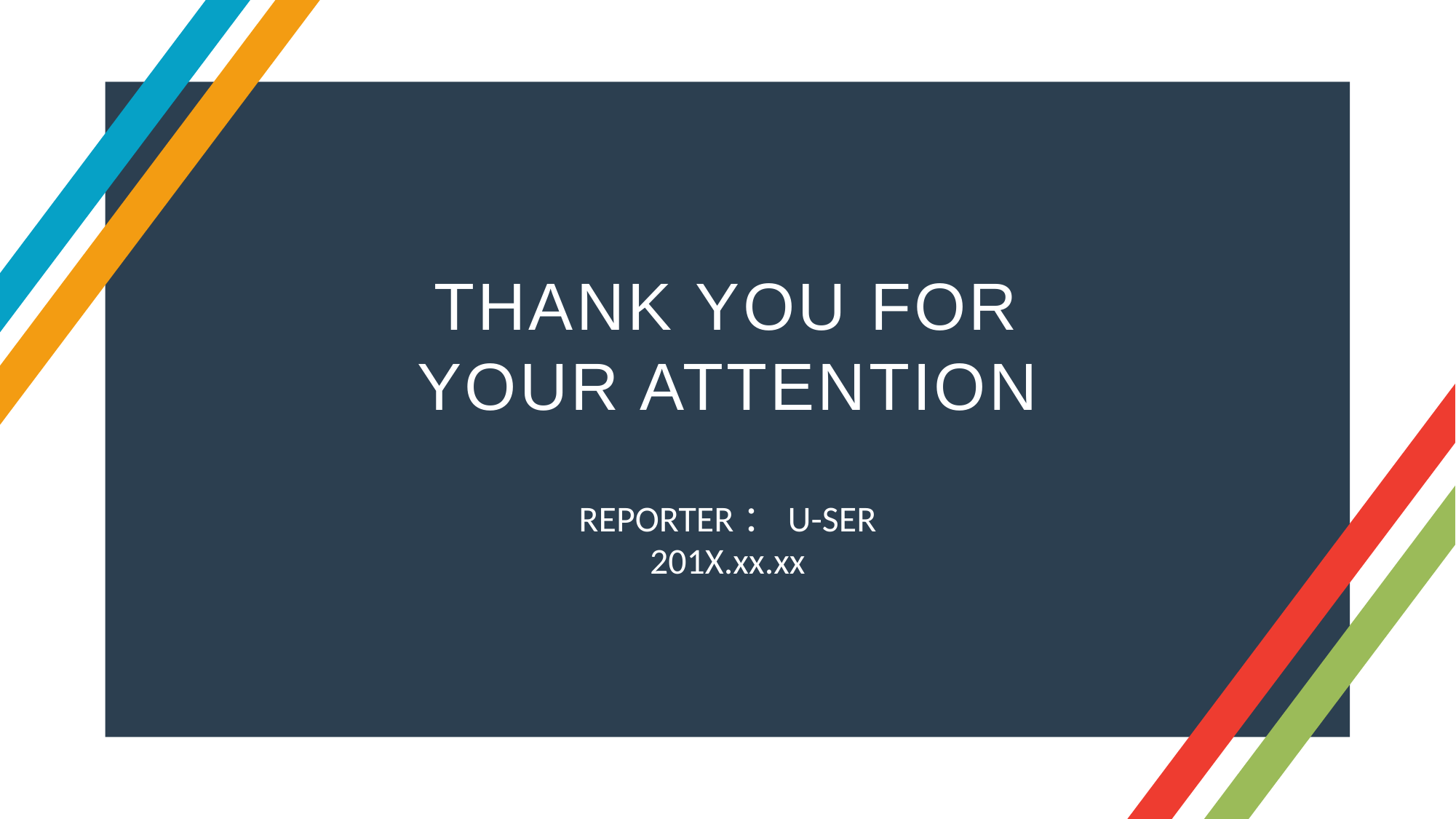

THANK YOU FOR YOUR ATTENTION

REPORTER：U-SER
201X.xx.xx